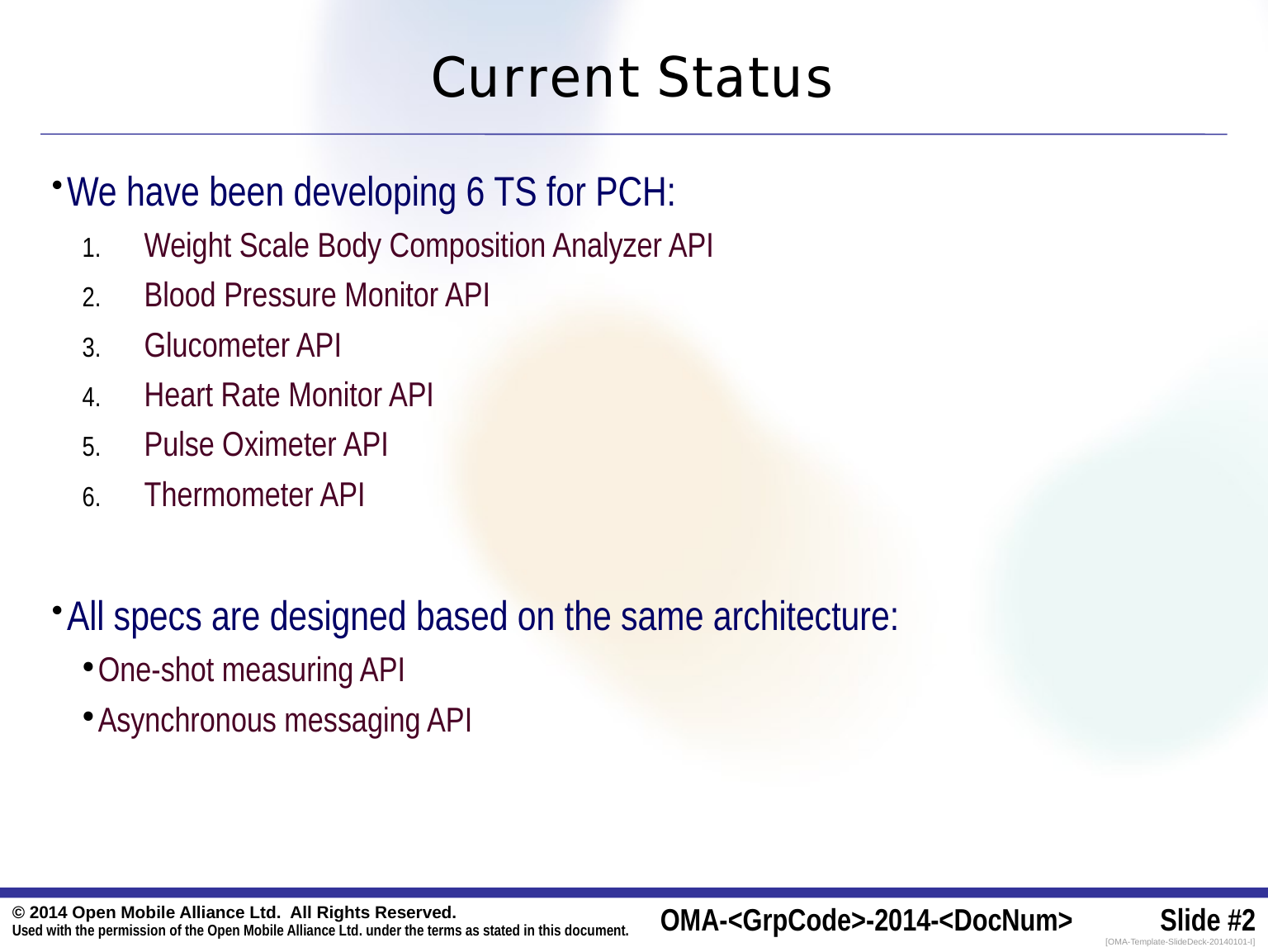

# Current Status
We have been developing 6 TS for PCH:
Weight Scale Body Composition Analyzer API
Blood Pressure Monitor API
Glucometer API
Heart Rate Monitor API
Pulse Oximeter API
Thermometer API

All specs are designed based on the same architecture:
One-shot measuring API
Asynchronous messaging API